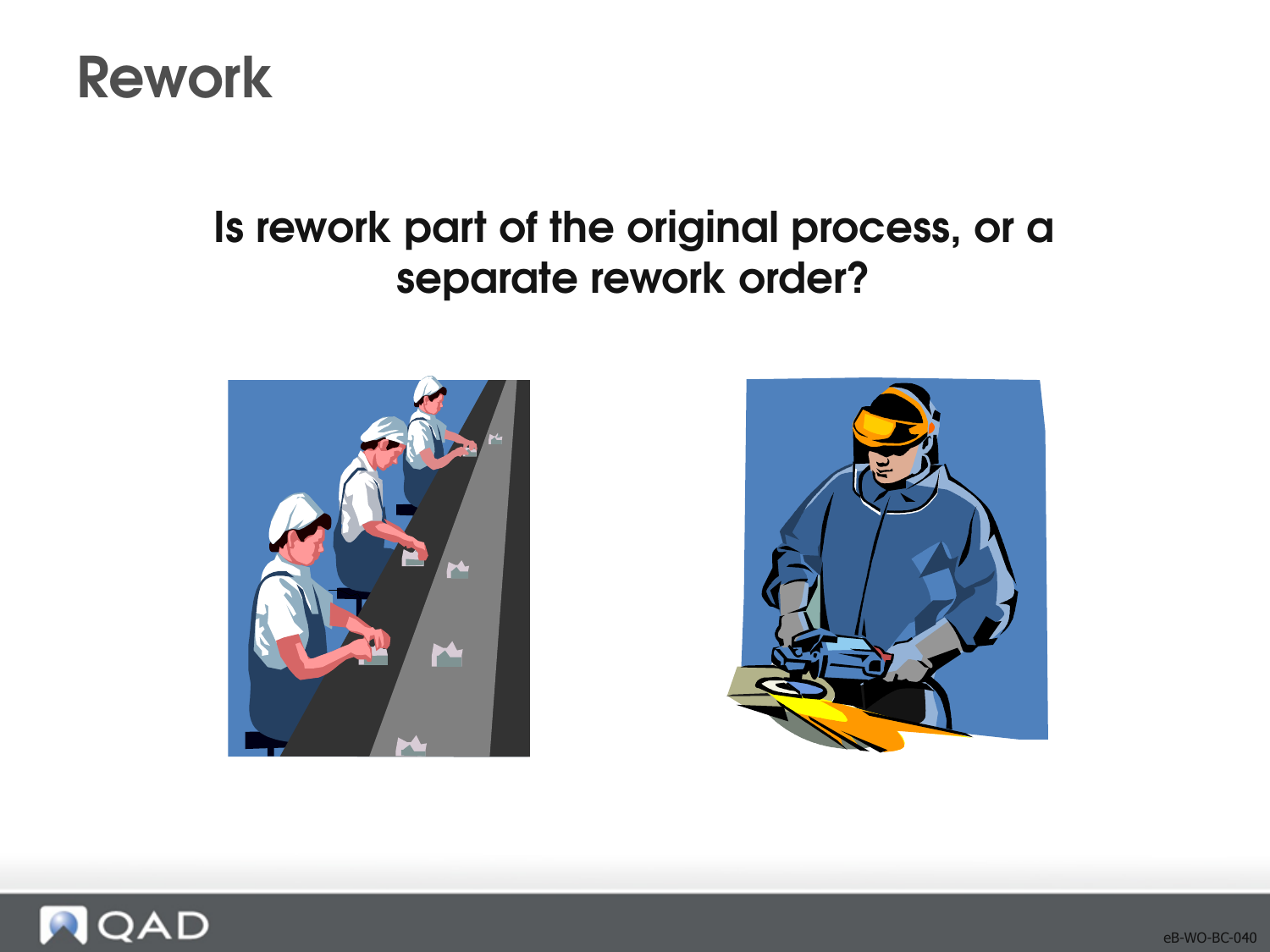

# Rework
Is rework part of the original process, or a separate rework order?

eB-WO-BC-040